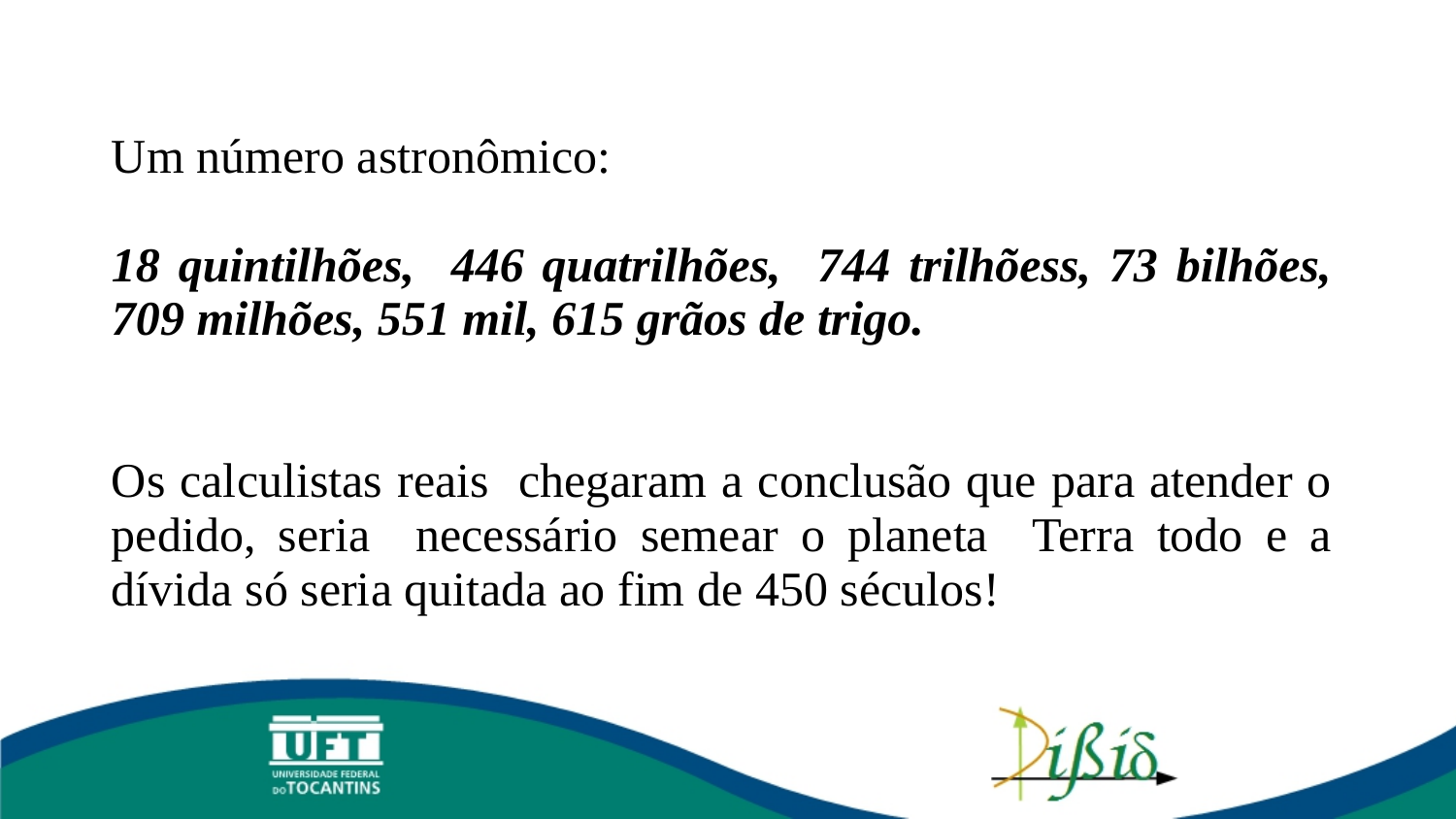

Um número astronômico:

18 quintilhões,  446 quatrilhões,  744 trilhõess, 73 bilhões, 709 milhões, 551 mil, 615 grãos de trigo.

Os calculistas reais  chegaram a conclusão que para atender o pedido, seria  necessário semear o planeta  Terra todo e a dívida só seria quitada ao fim de 450 séculos!